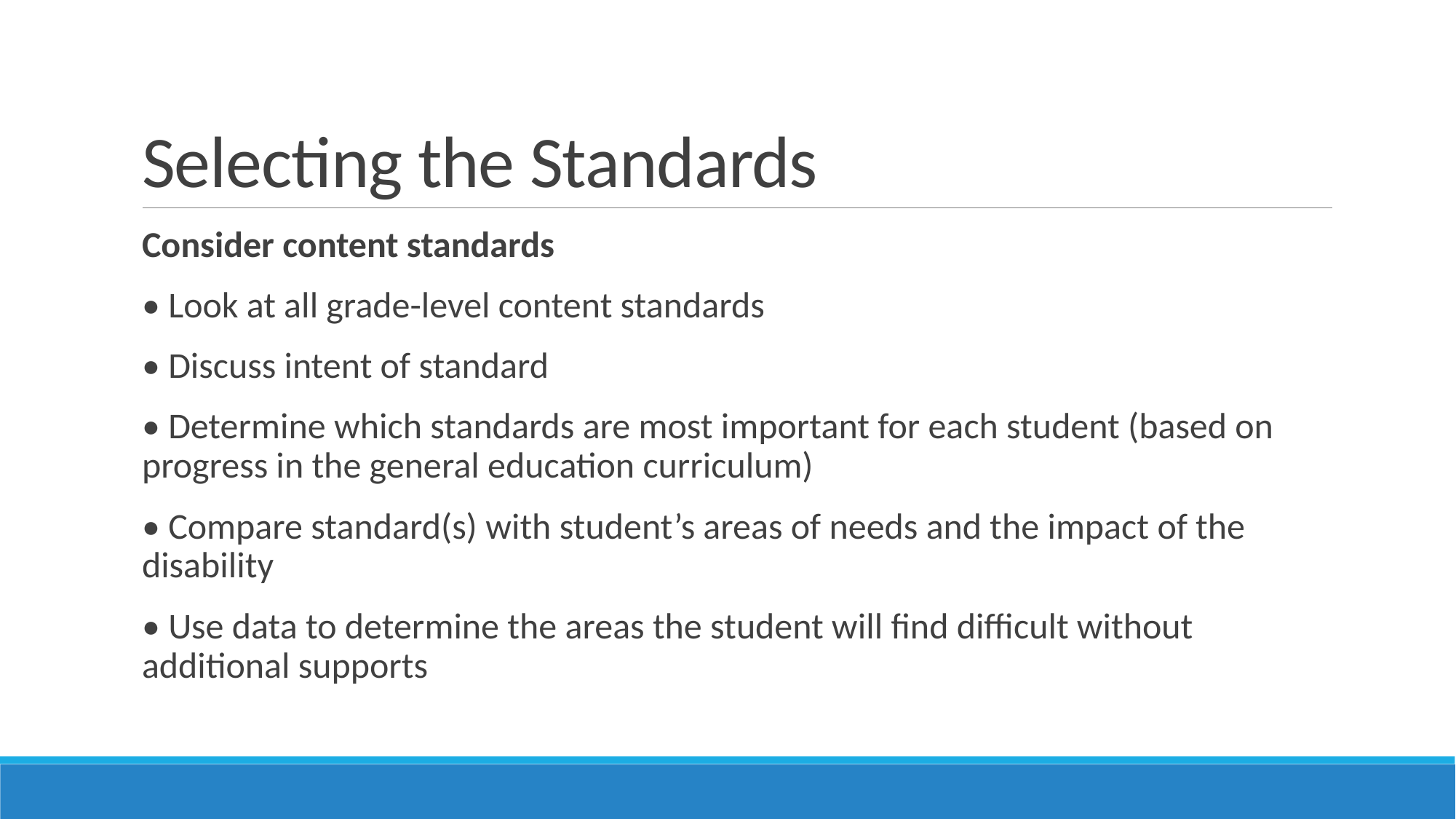

# Selecting the Standards
Consider content standards
• Look at all grade-level content standards
• Discuss intent of standard
• Determine which standards are most important for each student (based on progress in the general education curriculum)
• Compare standard(s) with student’s areas of needs and the impact of the disability
• Use data to determine the areas the student will find difficult without additional supports